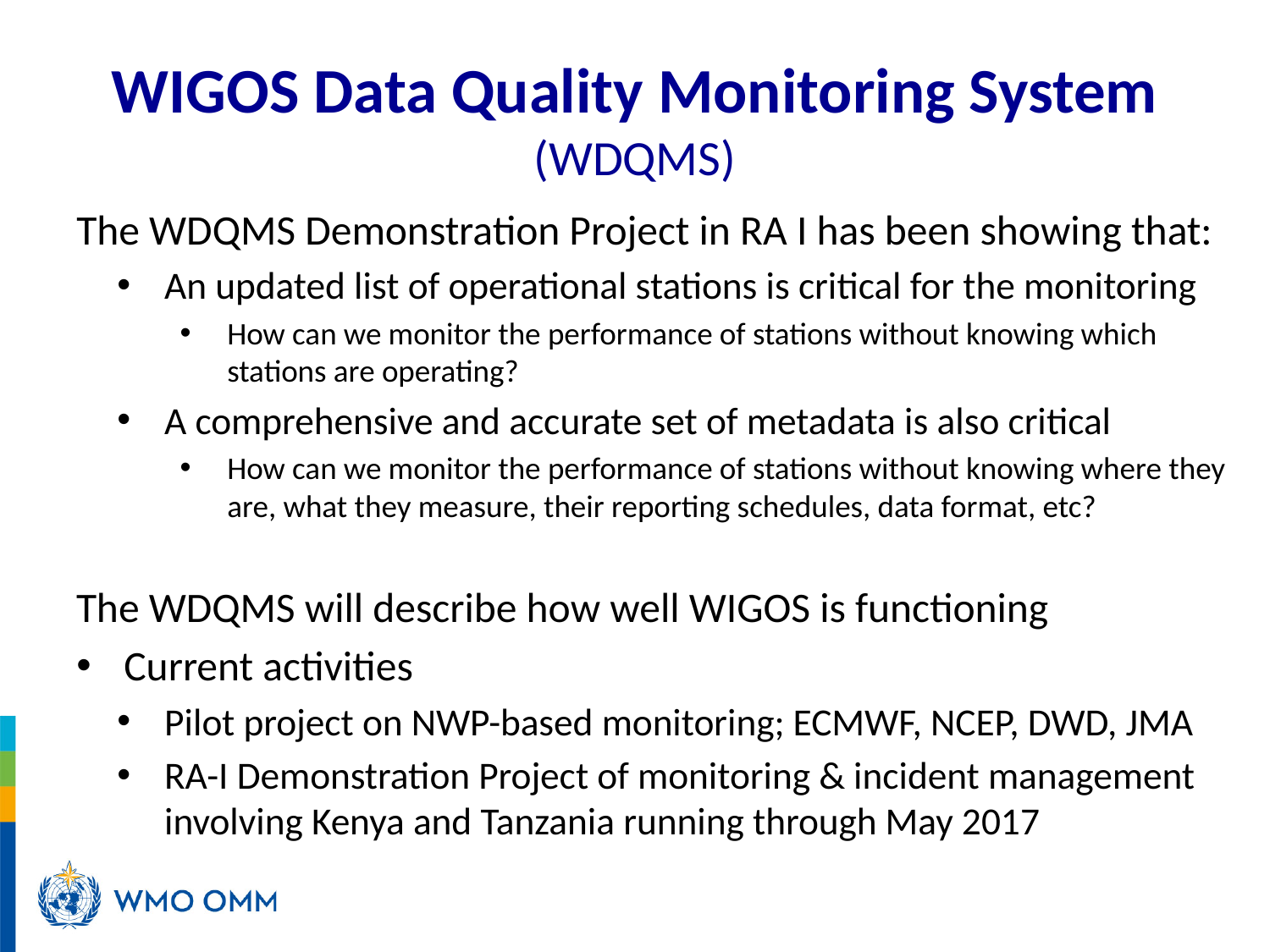

# WIGOS Data Quality Monitoring System (WDQMS)
The WDQMS Demonstration Project in RA I has been showing that:
An updated list of operational stations is critical for the monitoring
How can we monitor the performance of stations without knowing which stations are operating?
A comprehensive and accurate set of metadata is also critical
How can we monitor the performance of stations without knowing where they are, what they measure, their reporting schedules, data format, etc?

The WDQMS will describe how well WIGOS is functioning
Current activities
Pilot project on NWP-based monitoring; ECMWF, NCEP, DWD, JMA
RA-I Demonstration Project of monitoring & incident management involving Kenya and Tanzania running through May 2017